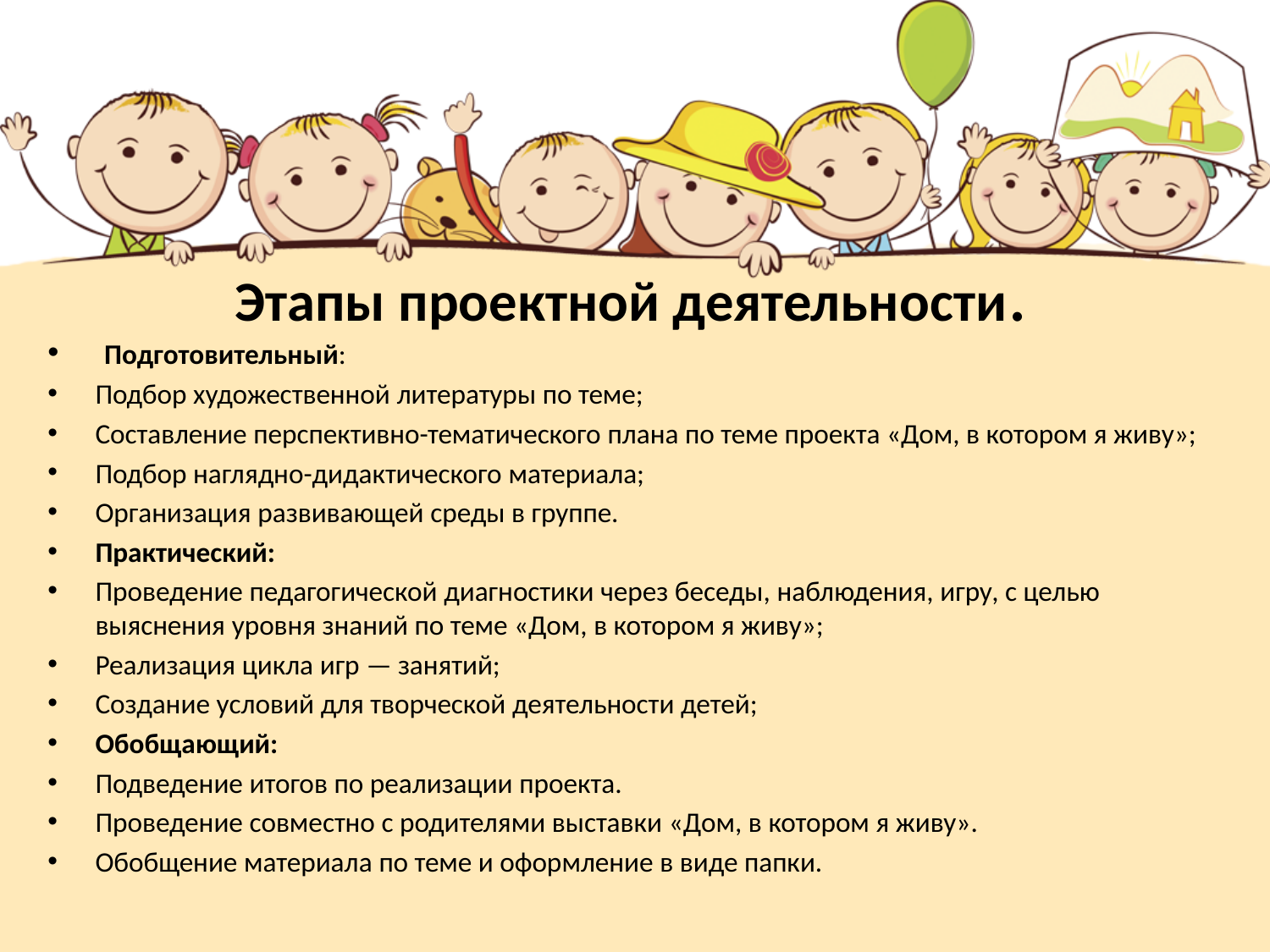

# Этапы проектной деятельности.
 Подготовительный:
Подбор художественной литературы по теме;
Составление перспективно-тематического плана по теме проекта «Дом, в котором я живу»;
Подбор наглядно-дидактического материала;
Организация развивающей среды в группе.
Практический:
Проведение педагогической диагностики через беседы, наблюдения, игру, с целью выяснения уровня знаний по теме «Дом, в котором я живу»;
Реализация цикла игр — занятий;
Создание условий для творческой деятельности детей;
Обобщающий:
Подведение итогов по реализации проекта.
Проведение совместно с родителями выставки «Дом, в котором я живу».
Обобщение материала по теме и оформление в виде папки.